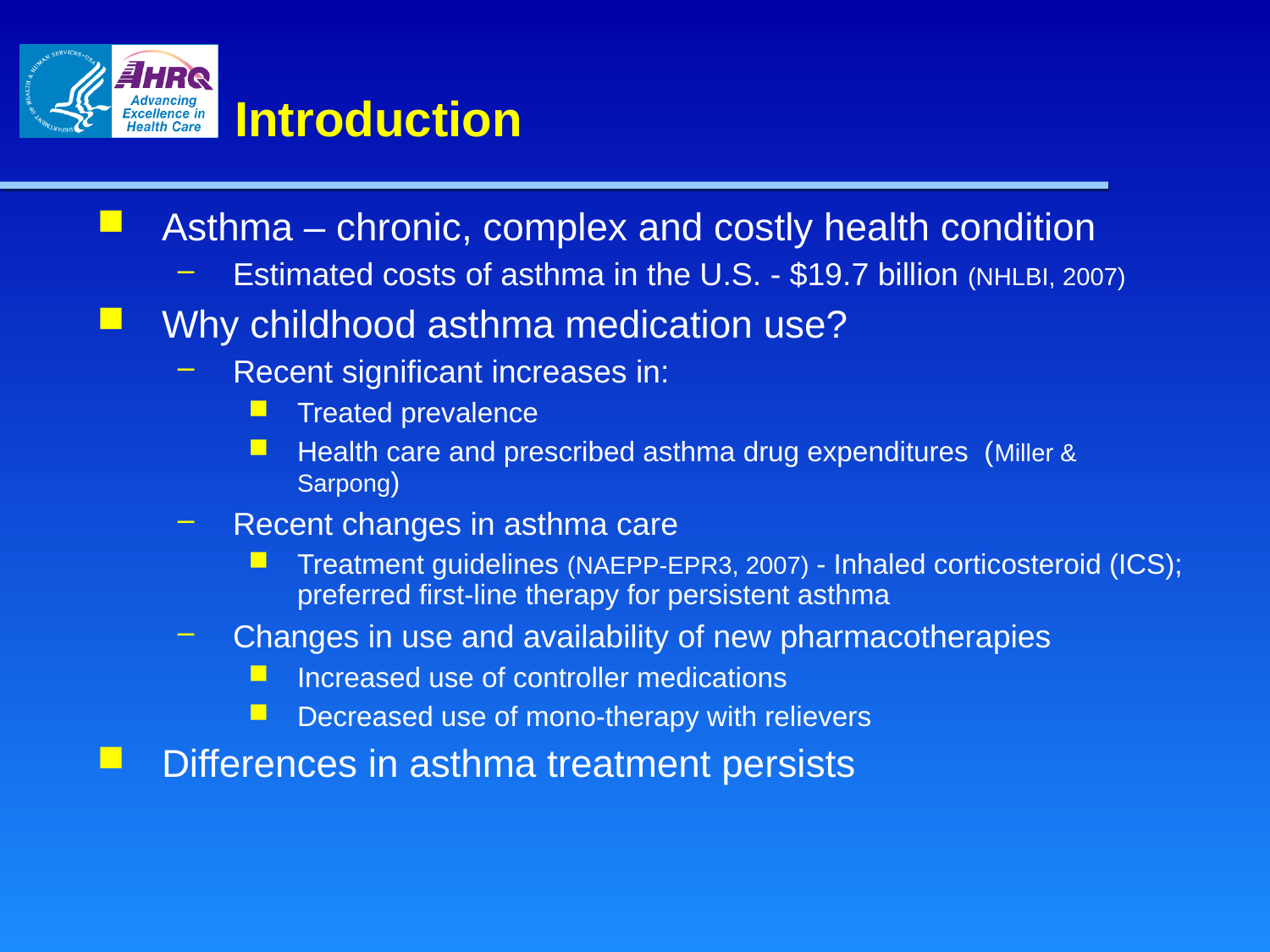

# Introduction
Asthma – chronic, complex and costly health condition
Estimated costs of asthma in the U.S. - $19.7 billion (NHLBI, 2007)
Why childhood asthma medication use?
Recent significant increases in:
Treated prevalence
Health care and prescribed asthma drug expenditures  (Miller & Sarpong)
Recent changes in asthma care
Treatment guidelines (NAEPP-EPR3, 2007) - Inhaled corticosteroid (ICS); preferred first-line therapy for persistent asthma
Changes in use and availability of new pharmacotherapies
Increased use of controller medications
Decreased use of mono-therapy with relievers
Differences in asthma treatment persists